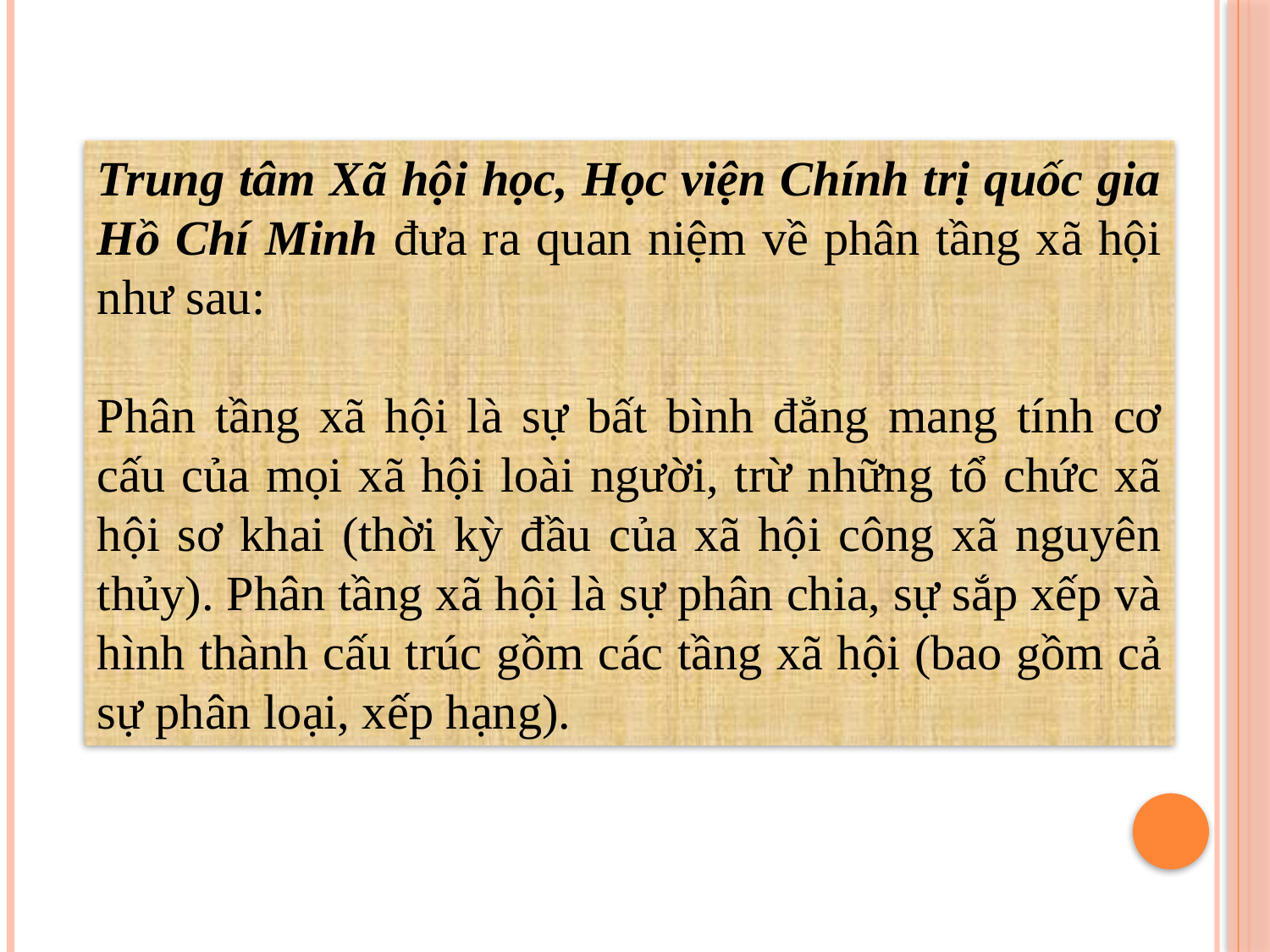

Trung tâm Xã hội học, Học viện Chính trị quốc gia Hồ Chí Minh đưa ra quan niệm về phân tầng xã hội như sau:

Phân tầng xã hội là sự bất bình đẳng mang tính cơ cấu của mọi xã hội loài người, trừ những tổ chức xã hội sơ khai (thời kỳ đầu của xã hội công xã nguyên thủy). Phân tầng xã hội là sự phân chia, sự sắp xếp và hình thành cấu trúc gồm các tầng xã hội (bao gồm cả sự phân loại, xếp hạng).